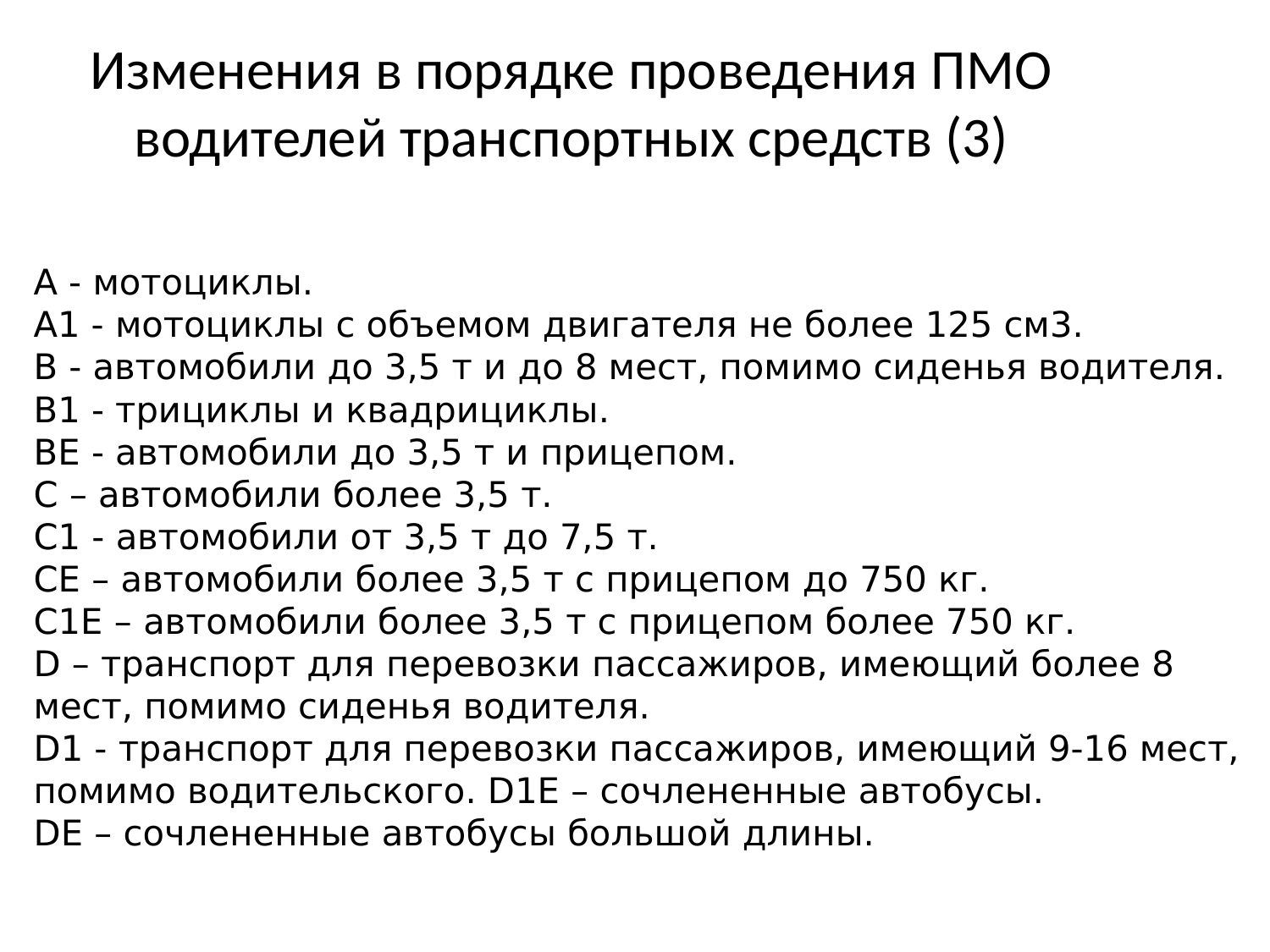

Изменения в порядке проведения ПМО водителей транспортных средств (3)
А - мотоциклы.
А1 - мотоциклы с объемом двигателя не более 125 см3.
В - автомобили до 3,5 т и до 8 мест, помимо сиденья водителя.
В1 - трициклы и квадрициклы.
ВЕ - автомобили до 3,5 т и прицепом.
С – автомобили более 3,5 т.
С1 - автомобили от 3,5 т до 7,5 т.
СЕ – автомобили более 3,5 т с прицепом до 750 кг.
С1Е – автомобили более 3,5 т с прицепом более 750 кг.
D – транспорт для перевозки пассажиров, имеющий более 8 мест, помимо сиденья водителя.
D1 - транспорт для перевозки пассажиров, имеющий 9-16 мест, помимо водительского. D1E – сочлененные автобусы.
DE – сочлененные автобусы большой длины.